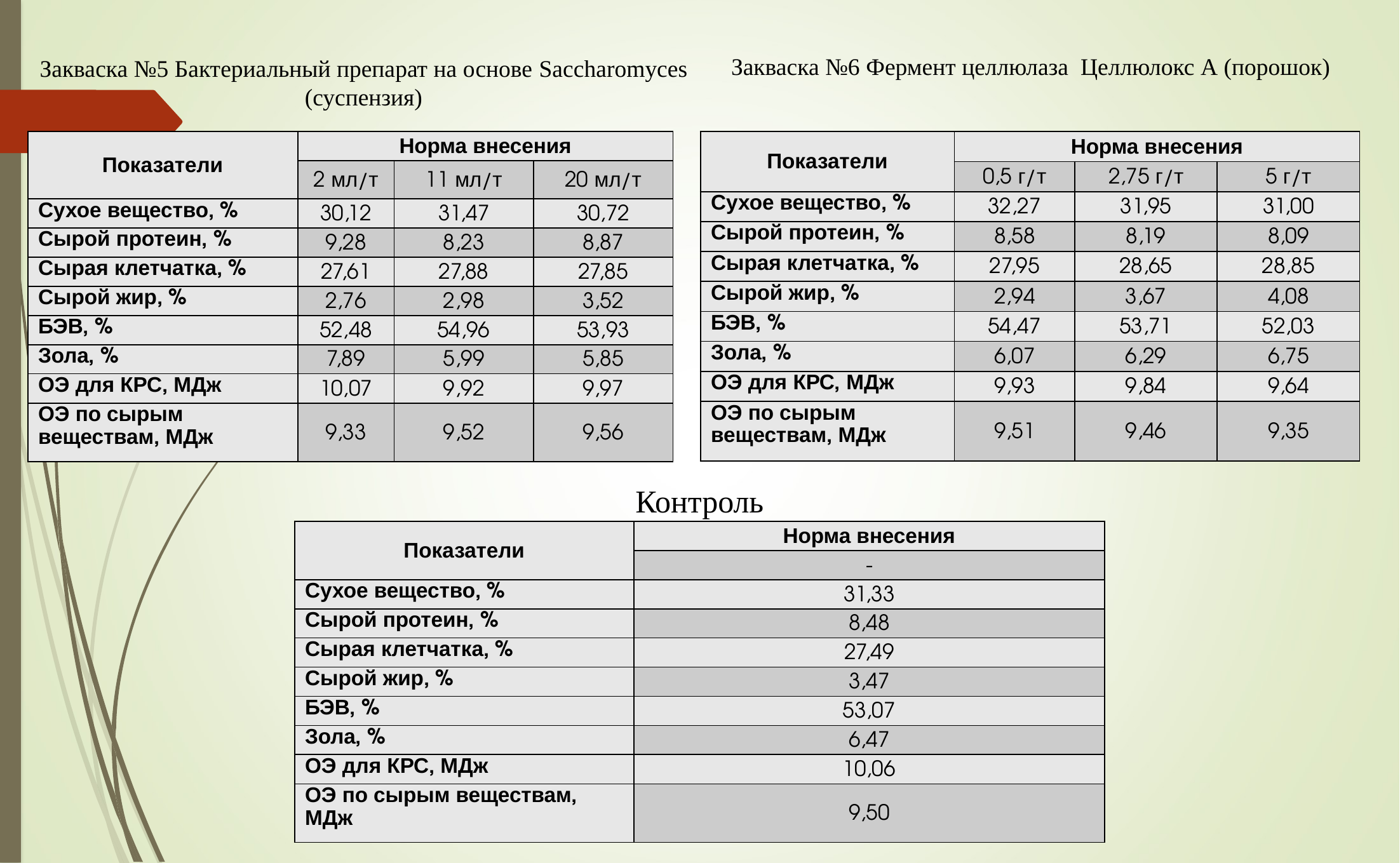

Закваска №6 Фермент целлюлаза  Целлюлокс А (порошок)
Закваска №5 Бактериальный препарат на основе Saccharomyces (суспензия)
| Показатели | Норма внесения |  |  |
| --- | --- | --- | --- |
|  | 2 мл/т | 11 мл/т | 20 мл/т |
| Сухое вещество, % | 30,12 | 31,47 | 30,72 |
| Сырой протеин, % | 9,28 | 8,23 | 8,87 |
| Сырая клетчатка, % | 27,61 | 27,88 | 27,85 |
| Сырой жир, % | 2,76 | 2,98 | 3,52 |
| БЭВ, % | 52,48 | 54,96 | 53,93 |
| Зола, % | 7,89 | 5,99 | 5,85 |
| ОЭ для КРС, МДж | 10,07 | 9,92 | 9,97 |
| ОЭ по сырым веществам, МДж | 9,33 | 9,52 | 9,56 |
| Показатели | Норма внесения |  |  |
| --- | --- | --- | --- |
|  | 0,5 г/т | 2,75 г/т | 5 г/т |
| Сухое вещество, % | 32,27 | 31,95 | 31,00 |
| Сырой протеин, % | 8,58 | 8,19 | 8,09 |
| Сырая клетчатка, % | 27,95 | 28,65 | 28,85 |
| Сырой жир, % | 2,94 | 3,67 | 4,08 |
| БЭВ, % | 54,47 | 53,71 | 52,03 |
| Зола, % | 6,07 | 6,29 | 6,75 |
| ОЭ для КРС, МДж | 9,93 | 9,84 | 9,64 |
| ОЭ по сырым веществам, МДж | 9,51 | 9,46 | 9,35 |
Контроль
| Показатели | Норма внесения |
| --- | --- |
|  | - |
| Сухое вещество, % | 31,33 |
| Сырой протеин, % | 8,48 |
| Сырая клетчатка, % | 27,49 |
| Сырой жир, % | 3,47 |
| БЭВ, % | 53,07 |
| Зола, % | 6,47 |
| ОЭ для КРС, МДж | 10,06 |
| ОЭ по сырым веществам, МДж | 9,50 |